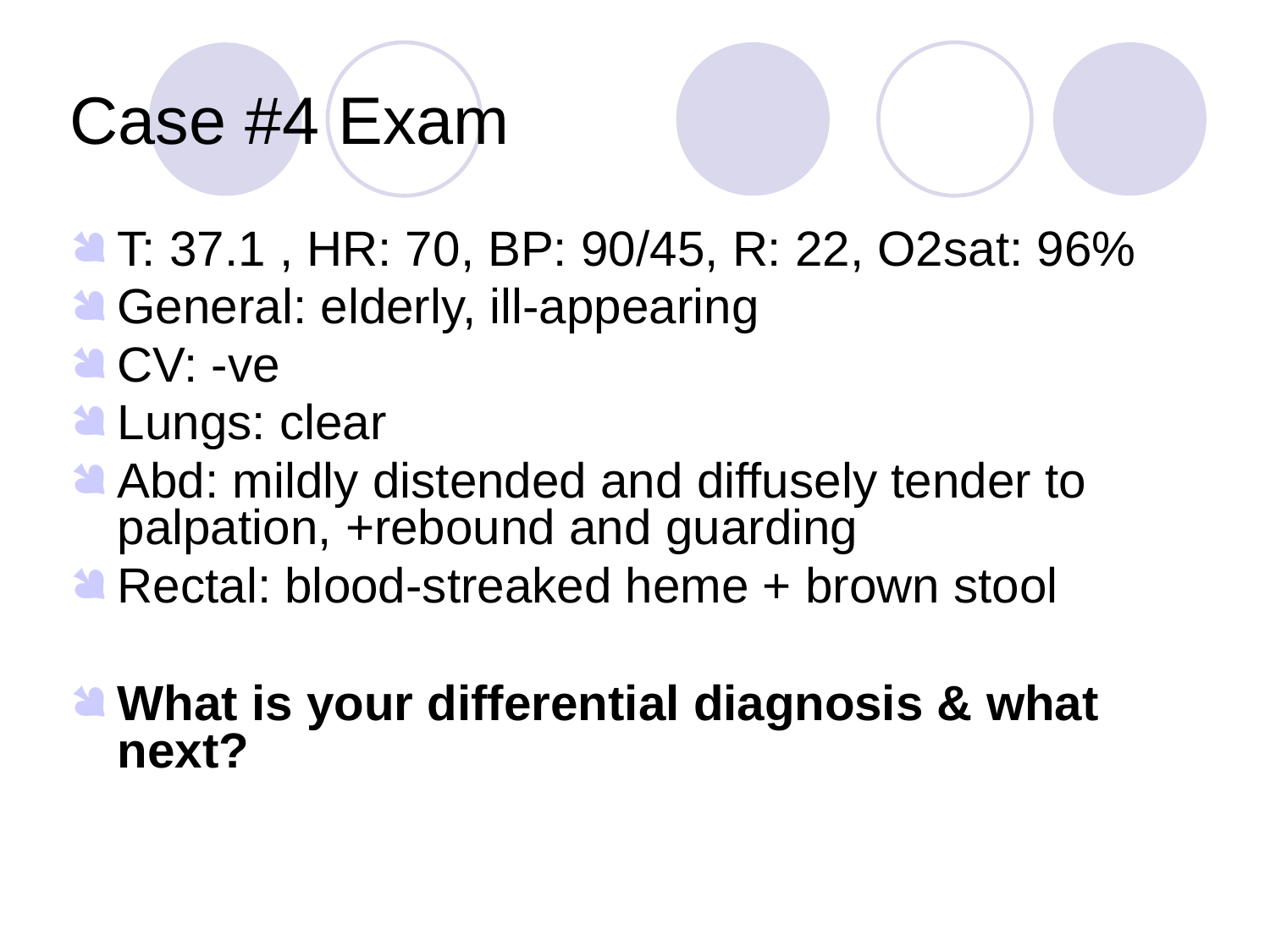

Case #4 Exam
T: 37.1 , HR: 70, BP: 90/45, R: 22, O2sat: 96%
General: elderly, ill-appearing
CV: -ve
Lungs: clear
Abd: mildly distended and diffusely tender to palpation, +rebound and guarding
Rectal: blood-streaked heme + brown stool

What is your differential diagnosis & what next?